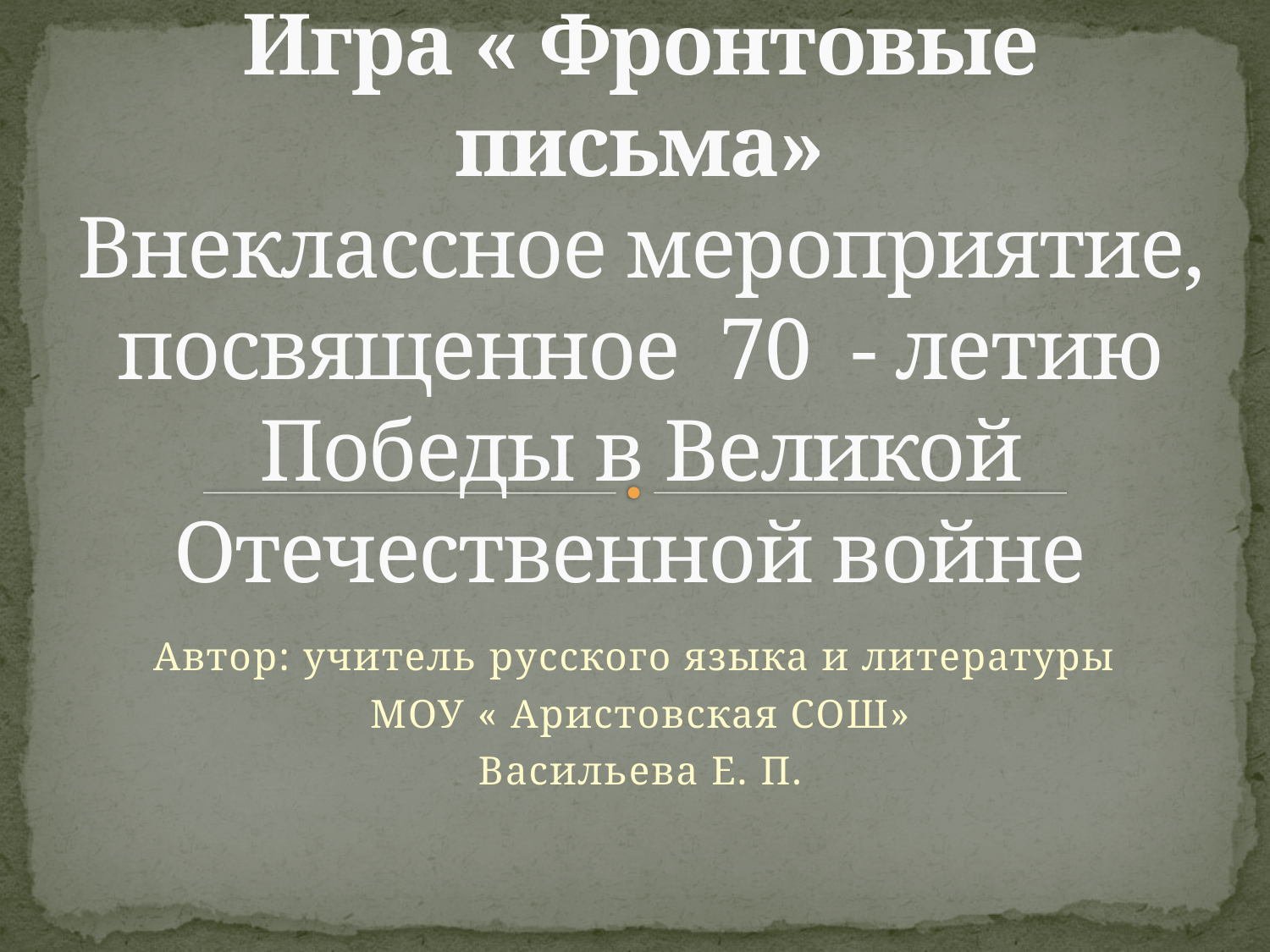

# Игра « Фронтовые письма» Внеклассное мероприятие, посвященное  70  - летию Победы в Великой Отечественной войне
Автор: учитель русского языка и литературы
МОУ « Аристовская СОШ»
Васильева Е. П.